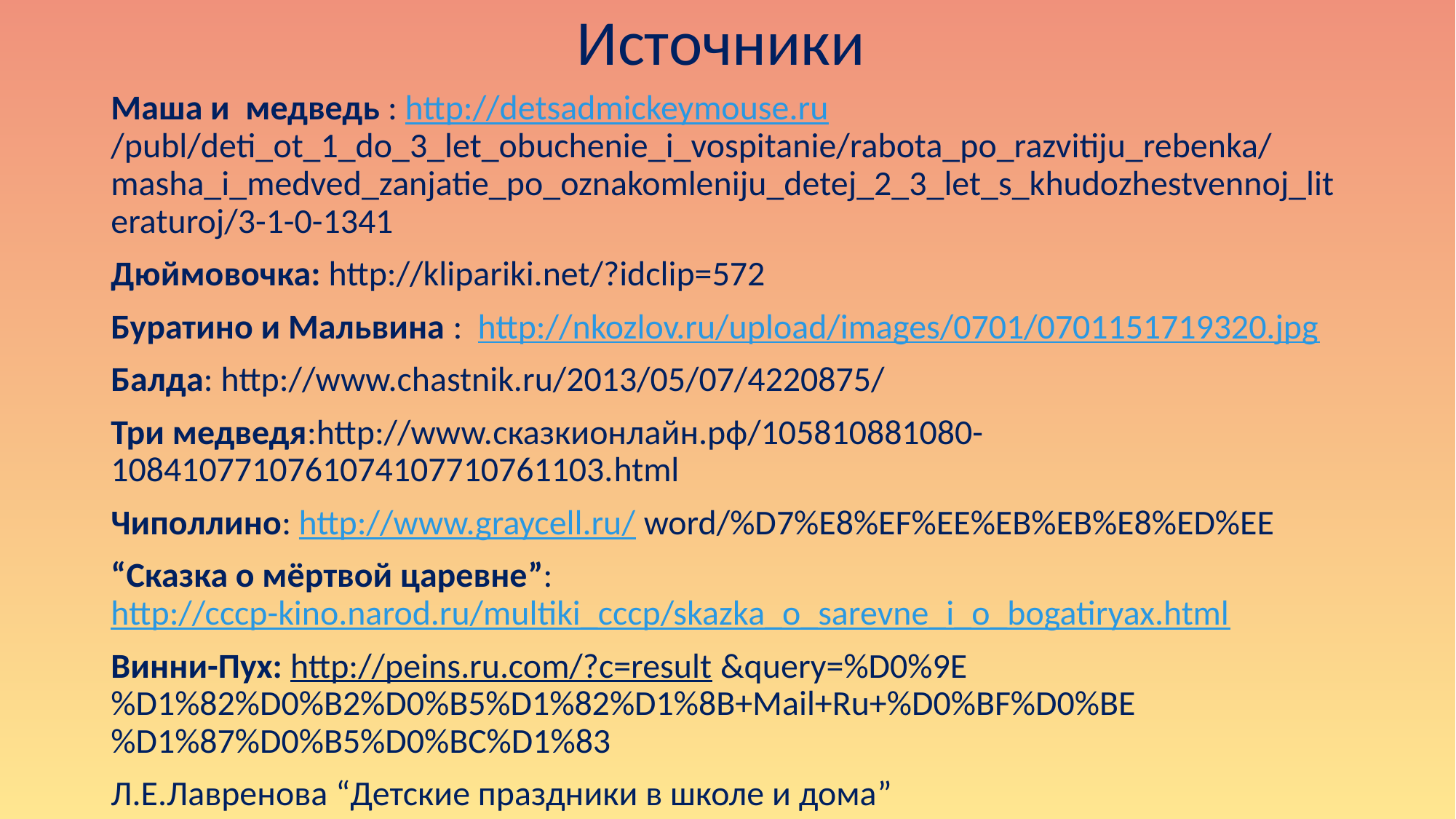

# Источники
Маша и  медведь : http://detsadmickeymouse.ru   /publ/deti_ot_1_do_3_let_obuchenie_i_vospitanie/rabota_po_razvitiju_rebenka/masha_i_medved_zanjatie_po_oznakomleniju_detej_2_3_let_s_khudozhestvennoj_literaturoj/3-1-0-1341
Дюймовочка: http://klipariki.net/?idclip=572
Буратино и Мальвина :  http://nkozlov.ru/upload/images/0701/0701151719320.jpg
Балда: http://www.chastnik.ru/2013/05/07/4220875/
Три медведя:http://www.сказкионлайн.рф/105810881080-1084107710761074107710761103.html
Чиполлино: http://www.graycell.ru/ word/%D7%E8%EF%EE%EB%EB%E8%ED%EE
“Сказка о мёртвой царевне”: http://cccp-kino.narod.ru/multiki_cccp/skazka_o_sarevne_i_o_bogatiryax.html
Винни-Пух: http://peins.ru.com/?c=result &query=%D0%9E%D1%82%D0%B2%D0%B5%D1%82%D1%8B+Mail+Ru+%D0%BF%D0%BE%D1%87%D0%B5%D0%BC%D1%83
Л.Е.Лавренова “Детские праздники в школе и дома”